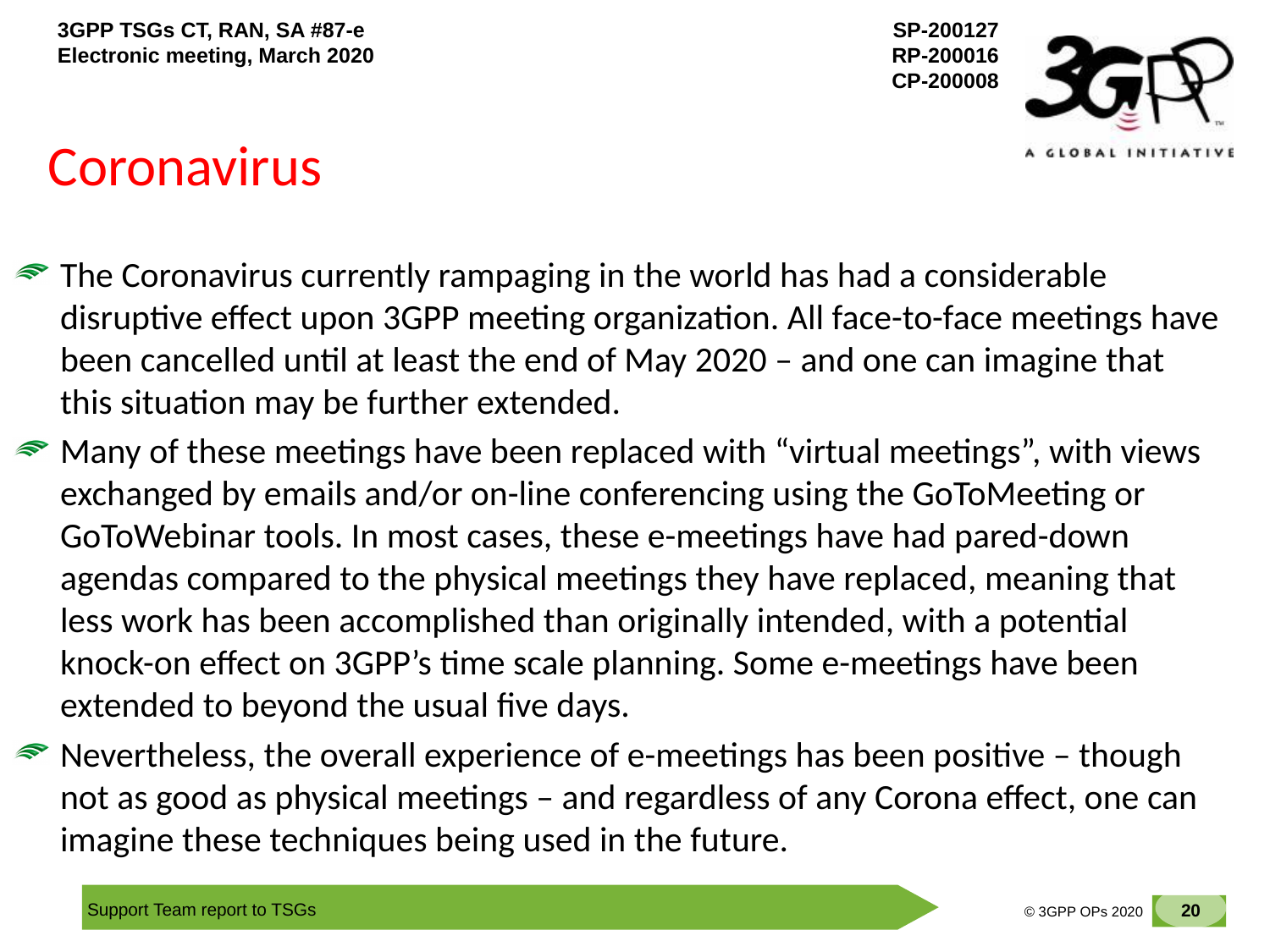

# Coronavirus
The Coronavirus currently rampaging in the world has had a considerable disruptive effect upon 3GPP meeting organization. All face-to-face meetings have been cancelled until at least the end of May 2020 – and one can imagine that this situation may be further extended.
Many of these meetings have been replaced with “virtual meetings”, with views exchanged by emails and/or on-line conferencing using the GoToMeeting or GoToWebinar tools. In most cases, these e-meetings have had pared-down agendas compared to the physical meetings they have replaced, meaning that less work has been accomplished than originally intended, with a potential knock-on effect on 3GPP’s time scale planning. Some e-meetings have been extended to beyond the usual five days.
Nevertheless, the overall experience of e-meetings has been positive – though not as good as physical meetings – and regardless of any Corona effect, one can imagine these techniques being used in the future.

20